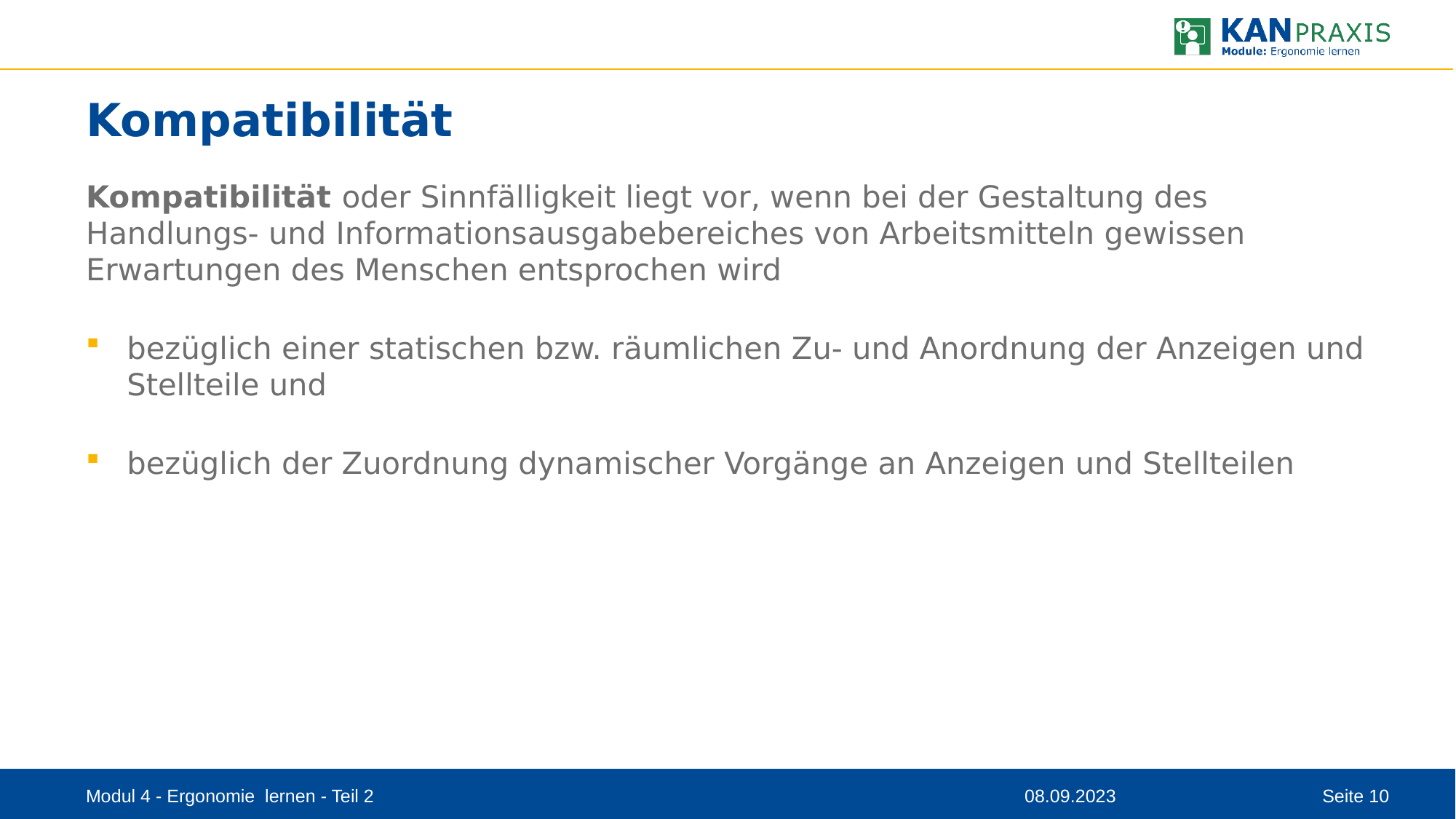

# Kompatibilität
Kompatibilität oder Sinnfälligkeit liegt vor, wenn bei der Gestaltung des Handlungs- und Informationsausgabebereiches von Arbeitsmitteln gewissen Erwartungen des Menschen entsprochen wird
bezüglich einer statischen bzw. räumlichen Zu- und Anordnung der Anzeigen und Stellteile und
bezüglich der Zuordnung dynamischer Vorgänge an Anzeigen und Stellteilen
Modul 4 - Ergonomie  lernen - Teil 2
08.09.2023
Seite 10